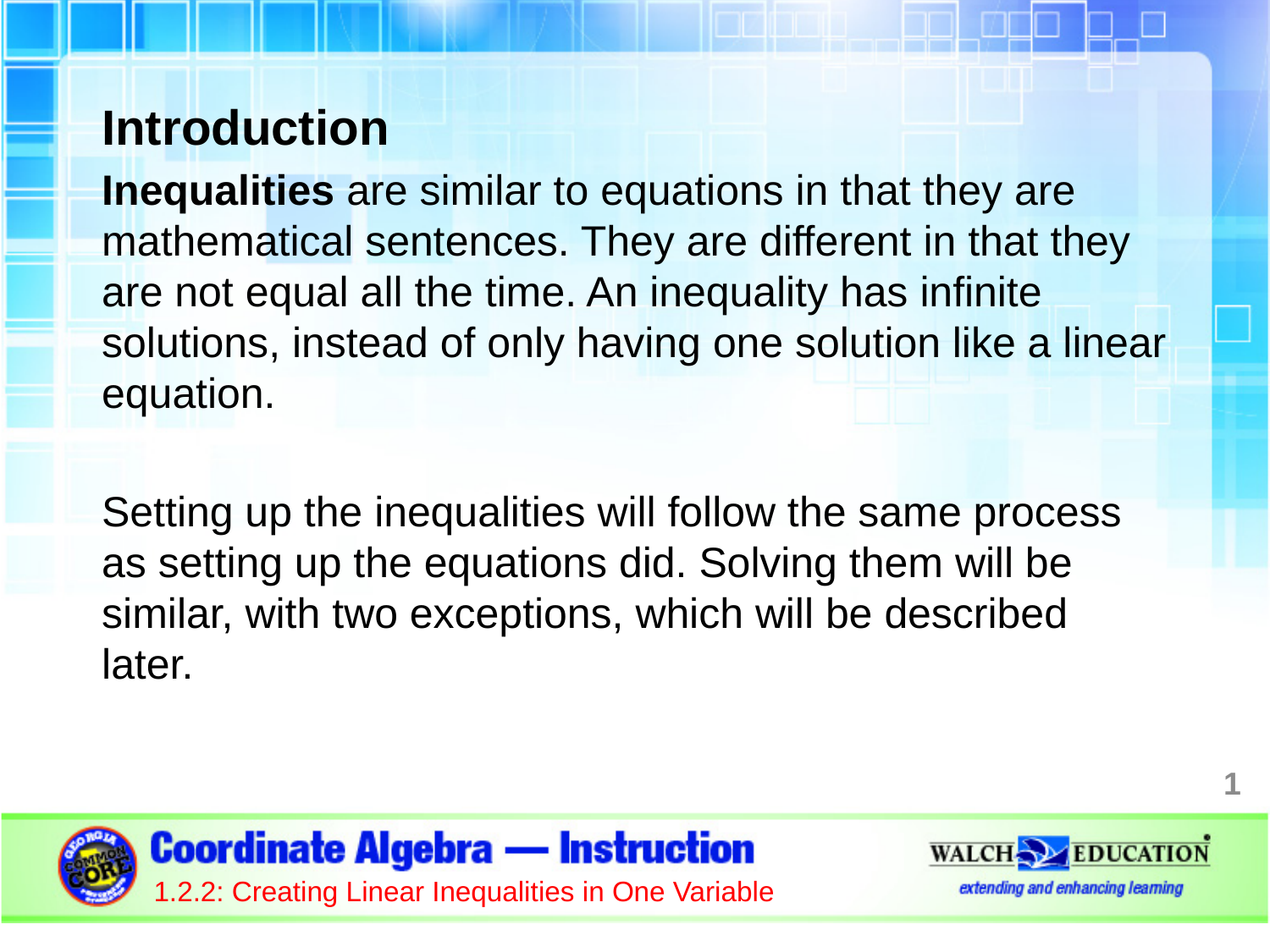

Introduction
Inequalities are similar to equations in that they are mathematical sentences. They are different in that they are not equal all the time. An inequality has infinite solutions, instead of only having one solution like a linear equation.

Setting up the inequalities will follow the same process as setting up the equations did. Solving them will be similar, with two exceptions, which will be described later.

1
1.2.2: Creating Linear Inequalities in One Variable